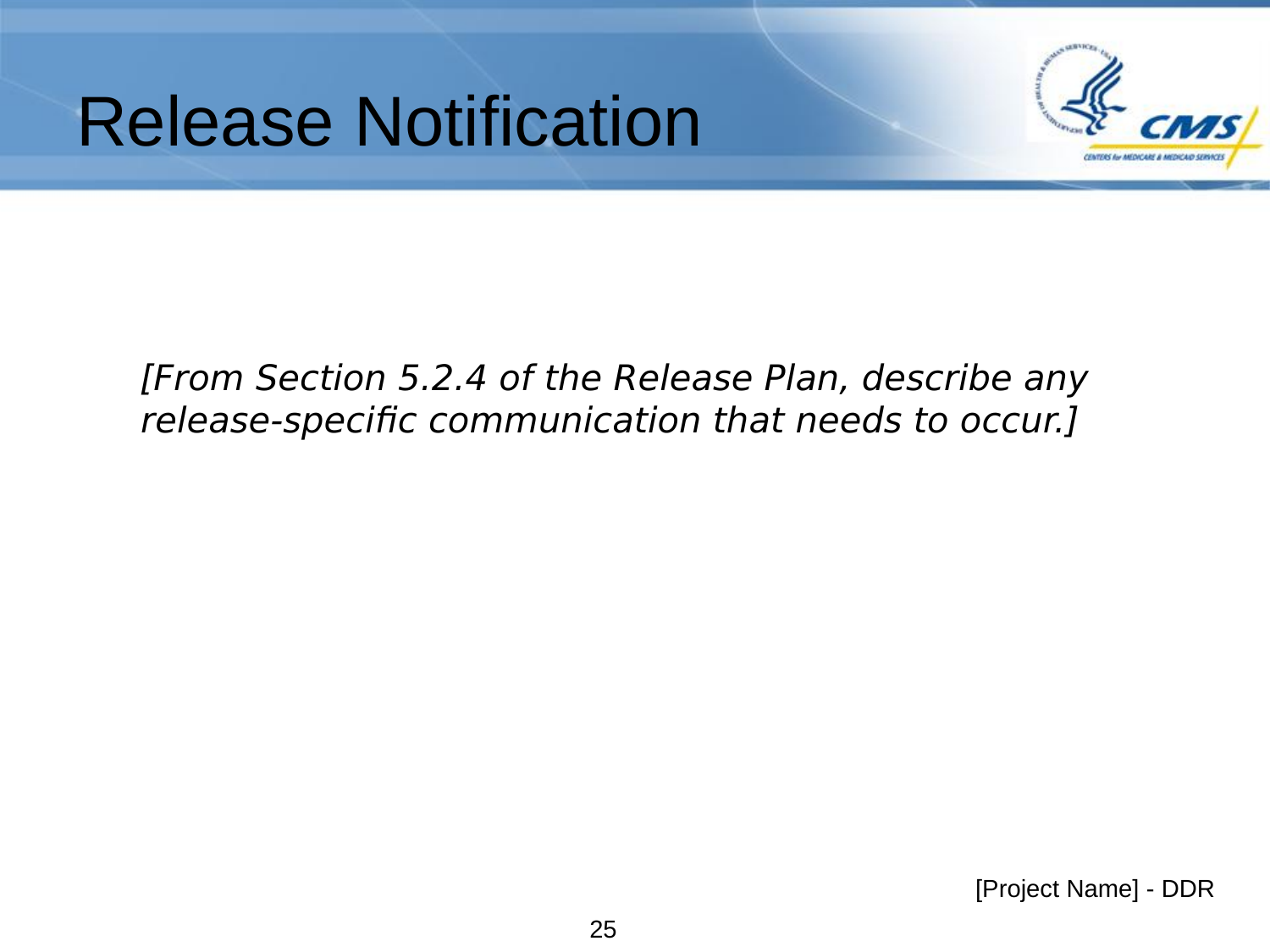

# Release Notification
[From Section 5.2.4 of the Release Plan, describe any release-specific communication that needs to occur.]

[Project Name] - DDR
25